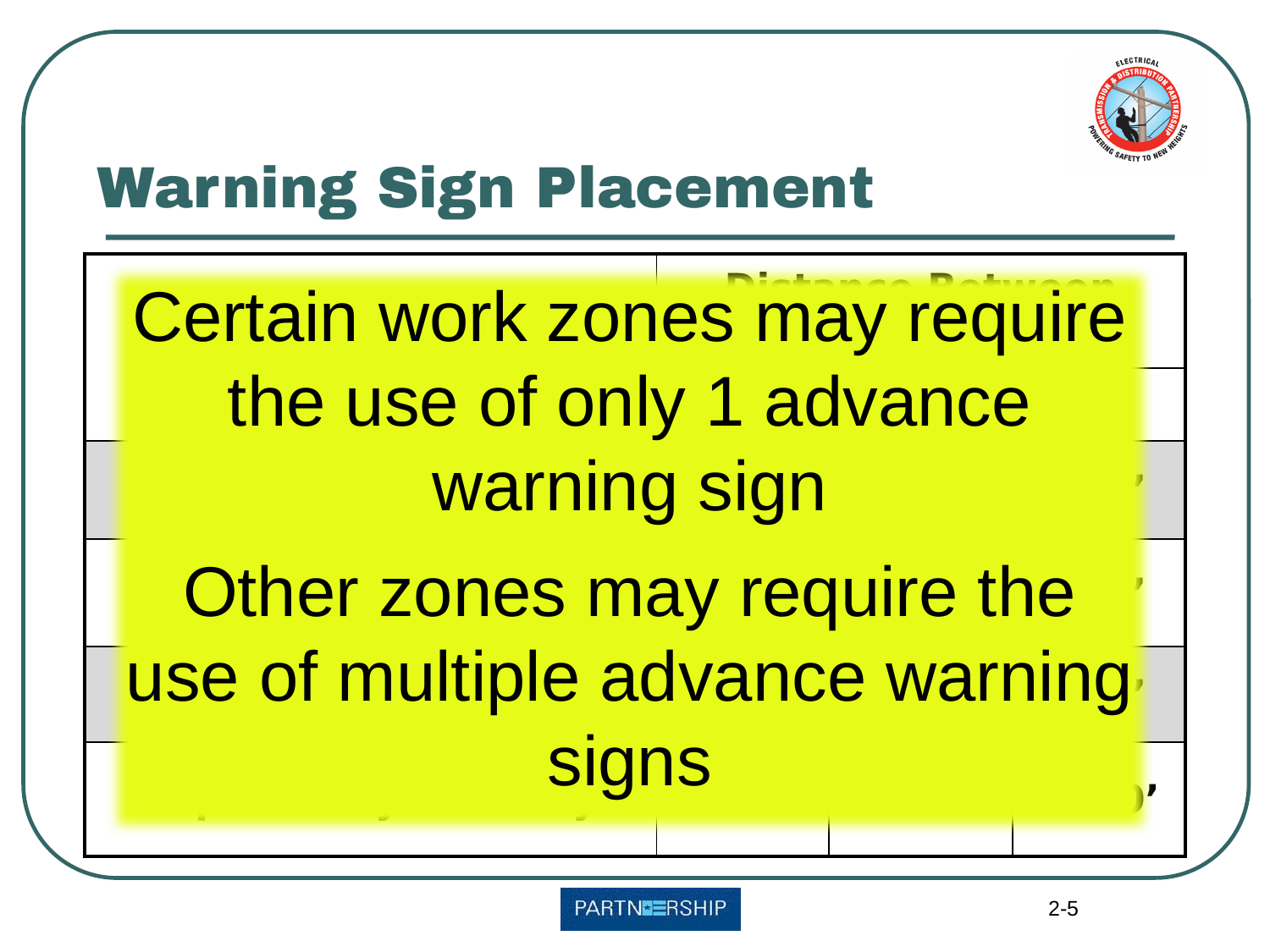

# Warning Sign Placement
| Road Type | Distance Between Signs |  |  |
| --- | --- | --- | --- |
|  | A | B | C |
| Urban Low Speed | 100’ | 100’ | 100’ |
| Urban High Speeds | 350’ | 350’ | 350’ |
| Rural | 500’ | 500’ | 500’ |
| Expressway-Freeway | 1000’ | 1600’ | 2640’ |
Certain work zones may require the use of only 1 advance warning sign

Other zones may require the use of multiple advance warning signs

2-5